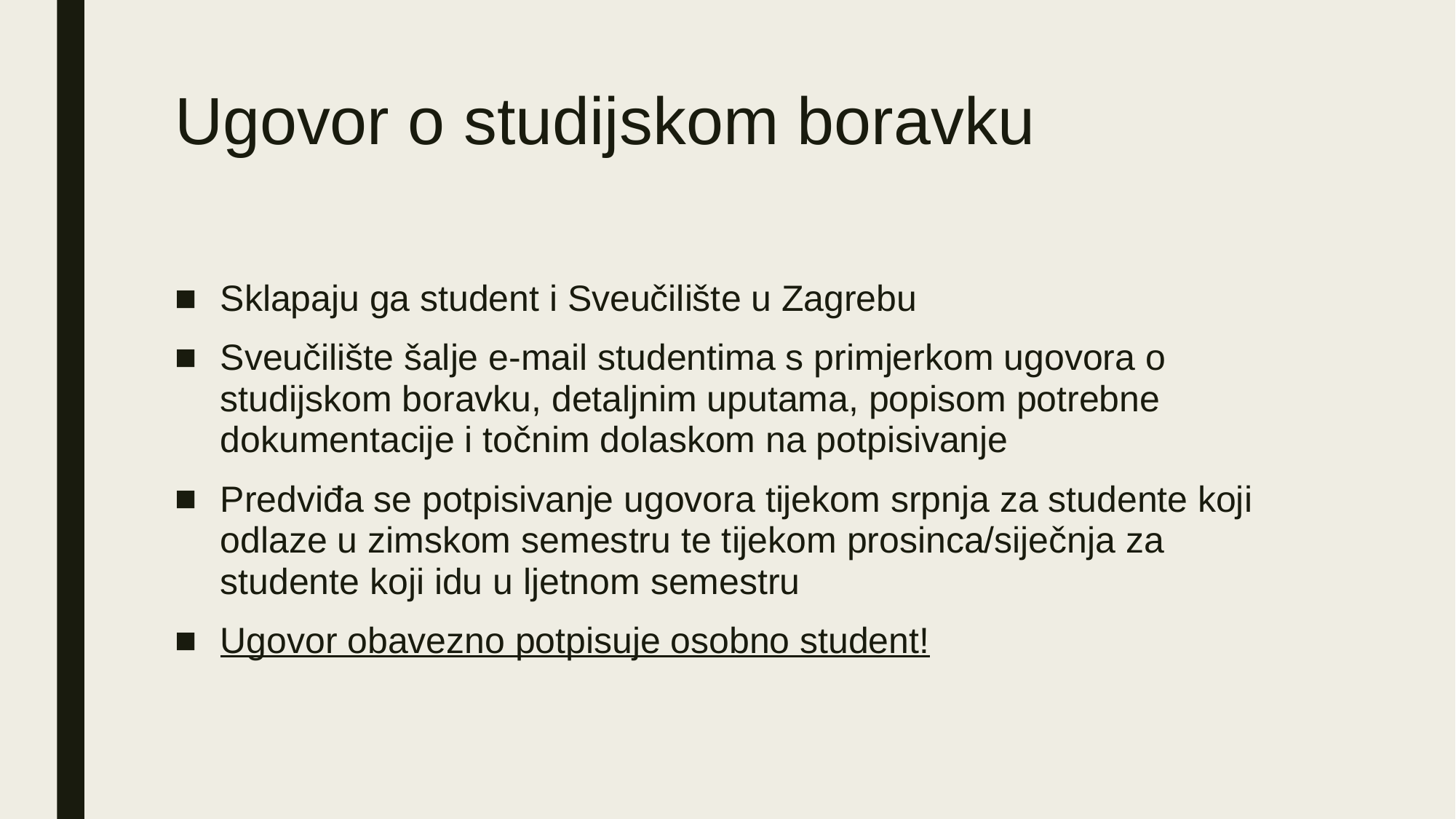

# Ugovor o studijskom boravku
Sklapaju ga student i Sveučilište u Zagrebu
Sveučilište šalje e-mail studentima s primjerkom ugovora o studijskom boravku, detaljnim uputama, popisom potrebne dokumentacije i točnim dolaskom na potpisivanje
Predviđa se potpisivanje ugovora tijekom srpnja za studente koji odlaze u zimskom semestru te tijekom prosinca/siječnja za studente koji idu u ljetnom semestru
Ugovor obavezno potpisuje osobno student!